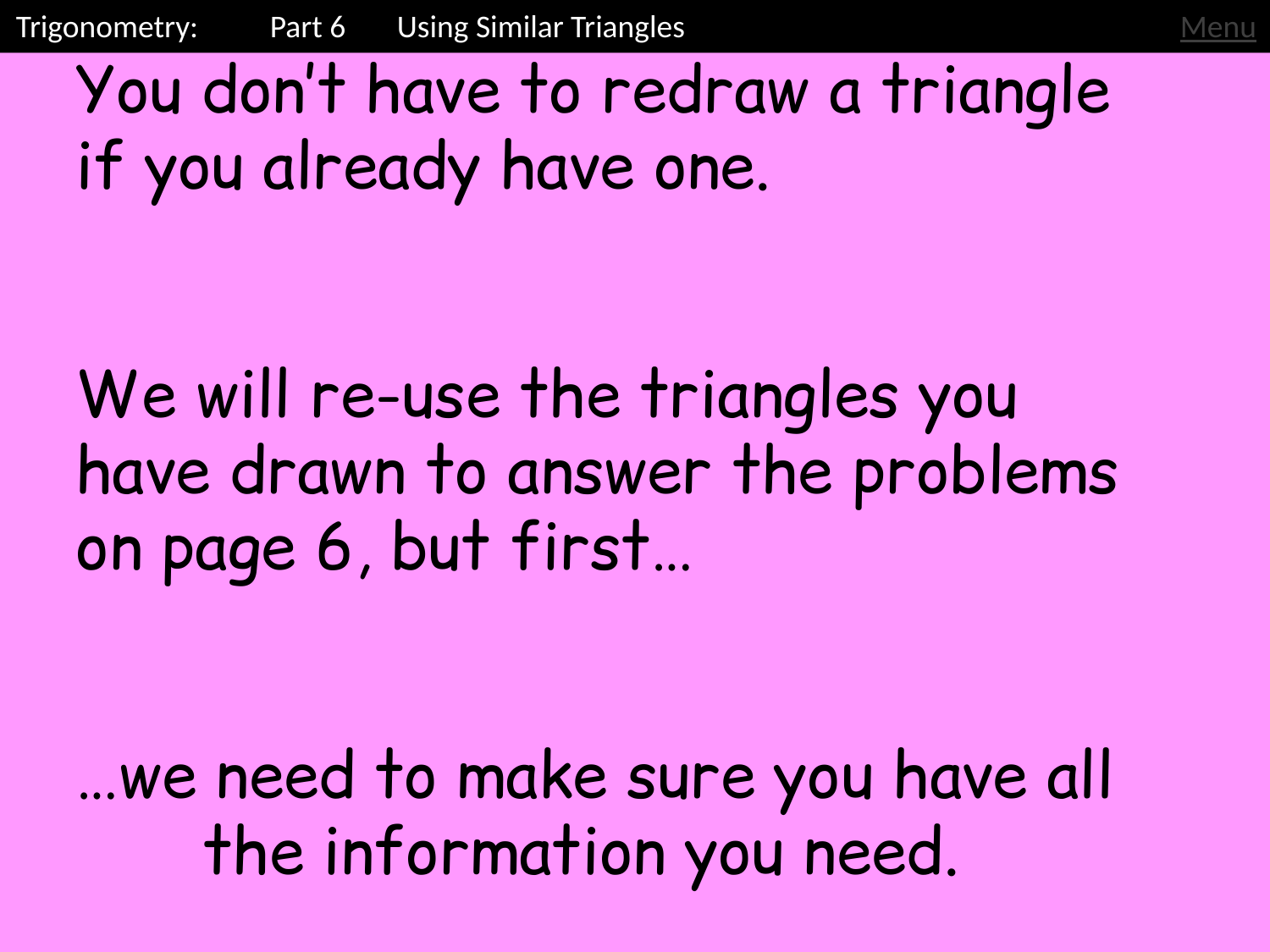

Trigonometry:  	Part 6	Using Similar Triangles
Menu
You don’t have to redraw a triangle if you already have one.

We will re-use the triangles you have drawn to answer the problems on page 6, but first…

…we need to make sure you have all 	the information you need.